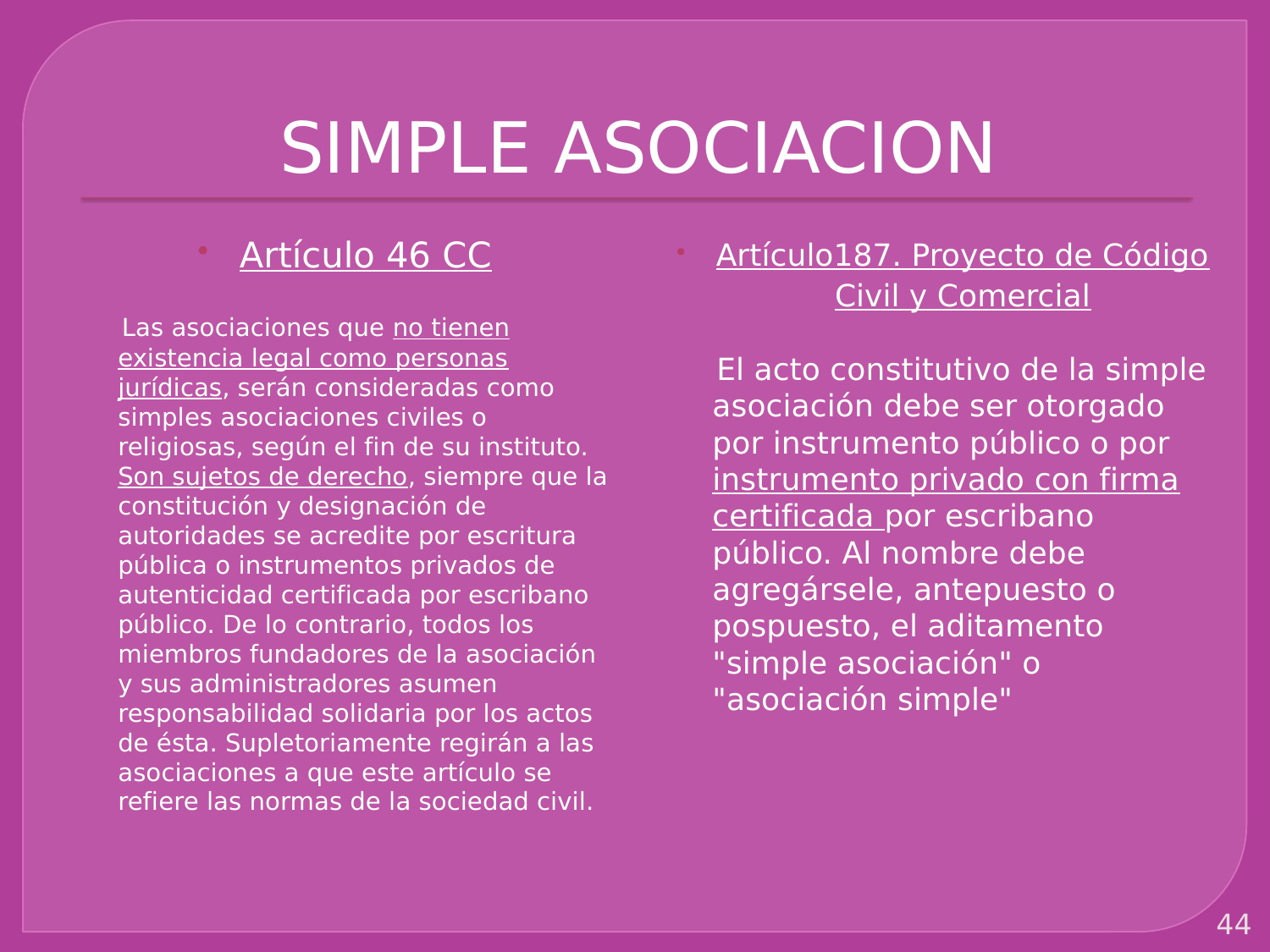

# SIMPLE ASOCIACION
Artículo 46 CC

     Las asociaciones que no tienen existencia legal como personas jurídicas, serán consideradas como simples asociaciones civiles o religiosas, según el fin de su instituto. Son sujetos de derecho, siempre que la constitución y designación de autoridades se acredite por escritura pública o instrumentos privados de autenticidad certificada por escribano público. De lo contrario, todos los miembros fundadores de la asociación y sus administradores asumen responsabilidad solidaria por los actos de ésta. Supletoriamente regirán a las asociaciones a que este artículo se refiere las normas de la sociedad civil.
Artículo187. Proyecto de Código Civil y Comercial

    El acto constitutivo de la simple asociación debe ser otorgado por instrumento público o por instrumento privado con firma certificada por escribano público. Al nombre debe agregársele, antepuesto o pospuesto, el aditamento "simple asociación" o "asociación simple"
44